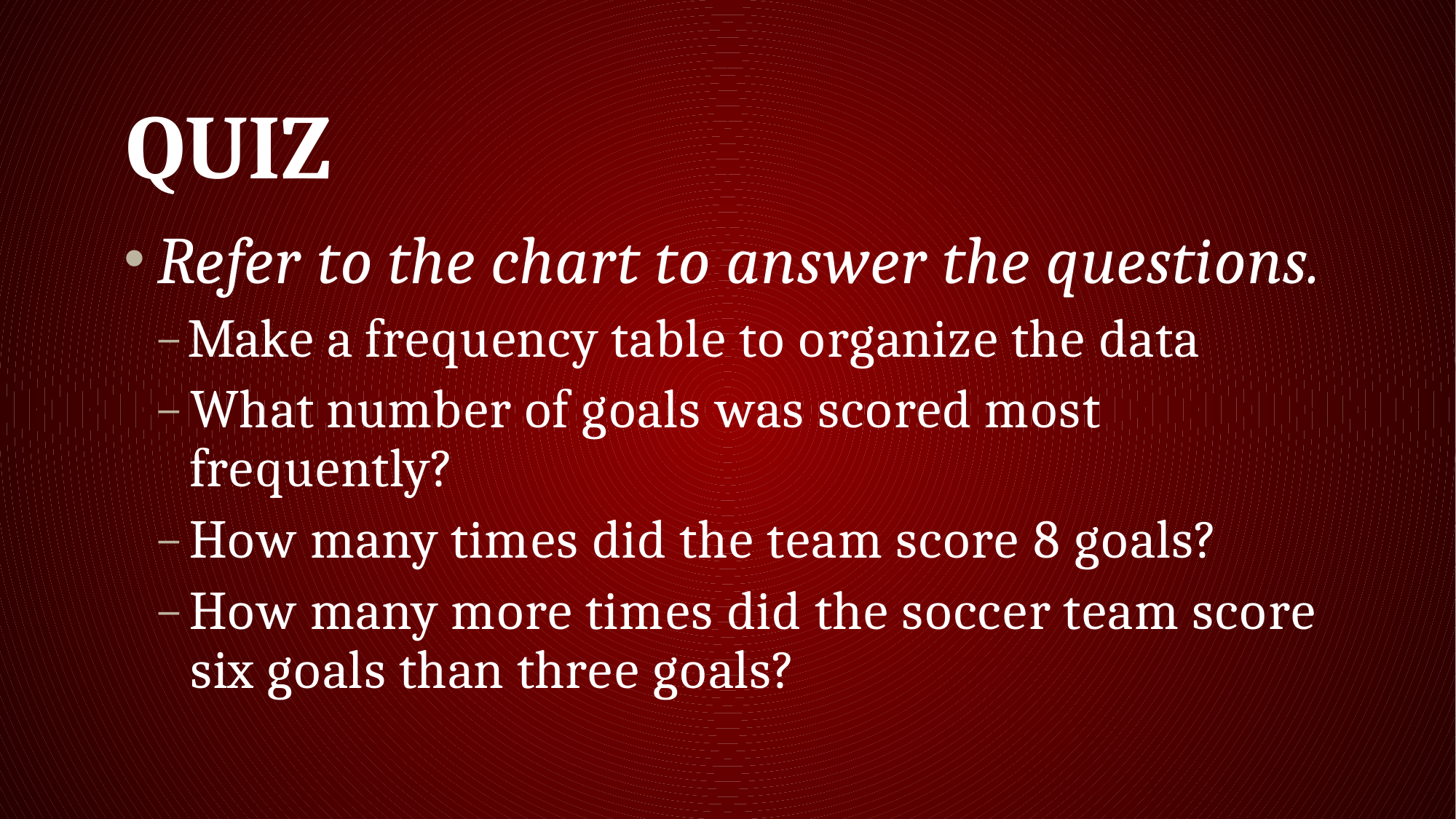

# Quiz
Refer to the chart to answer the questions.
Make a frequency table to organize the data
What number of goals was scored most frequently?
How many times did the team score 8 goals?
How many more times did the soccer team score six goals than three goals?